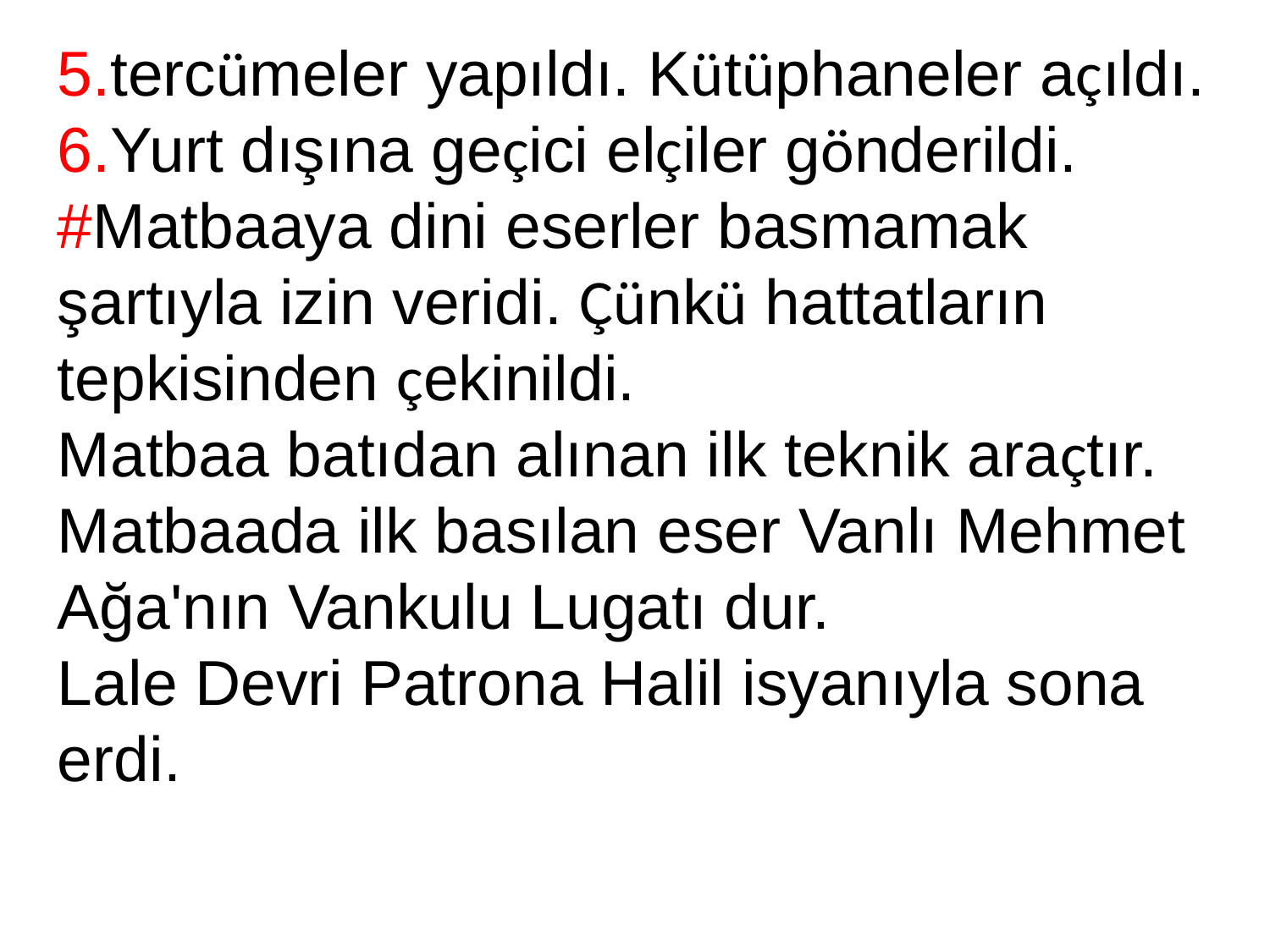

5.tercümeler yapıldı. Kütüphaneler açıldı.
6.Yurt dışına geçici elçiler gönderildi.
#Matbaaya dini eserler basmamak şartıyla izin veridi. Çünkü hattatların tepkisinden çekinildi.
Matbaa batıdan alınan ilk teknik araçtır.
Matbaada ilk basılan eser Vanlı Mehmet Ağa'nın Vankulu Lugatı dur.
Lale Devri Patrona Halil isyanıyla sona erdi.